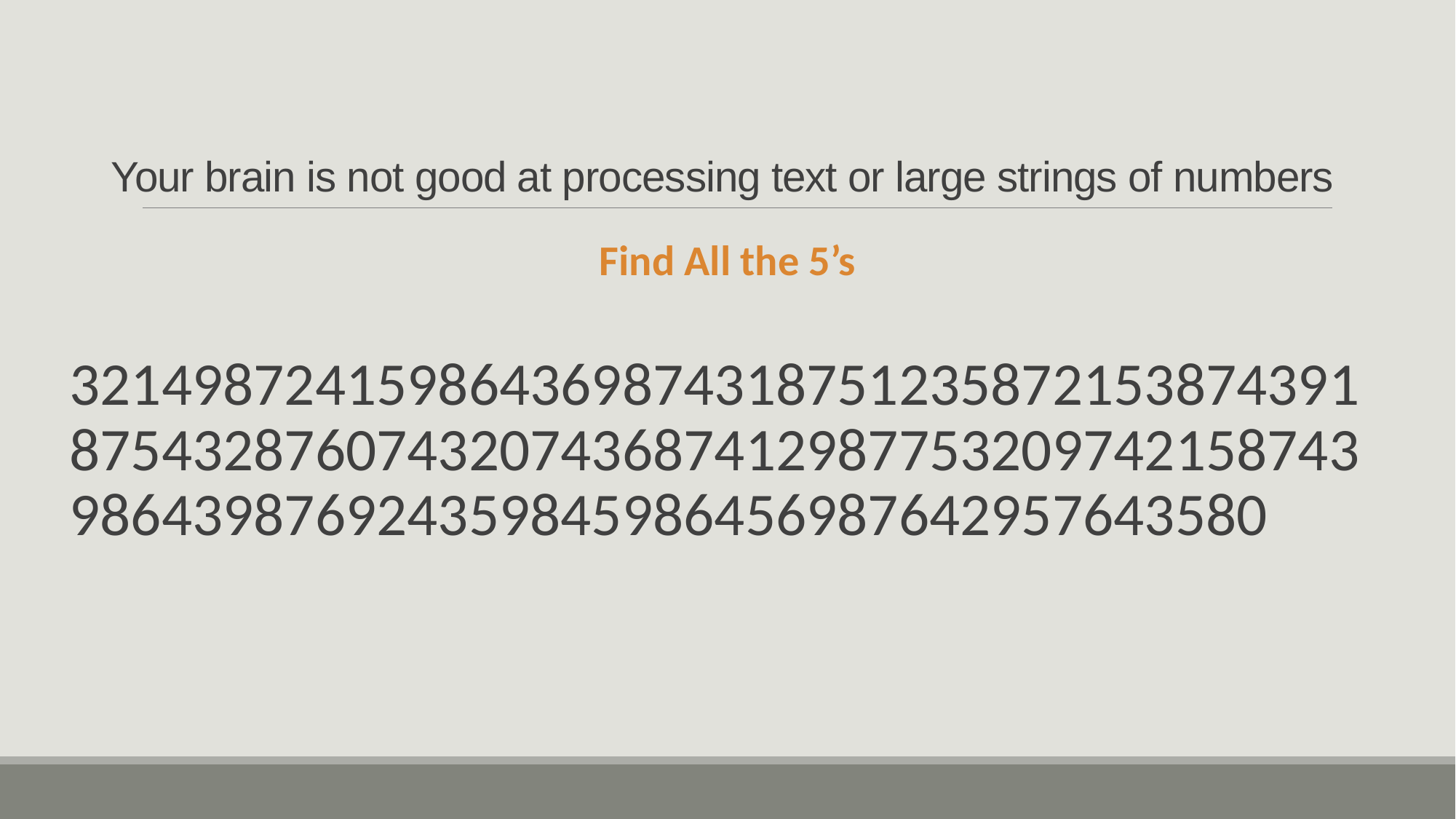

# Your brain is not good at processing text or large strings of numbers
Find All the 5’s
321498724159864369874318751235872153874391875432876074320743687412987753209742158743986439876924359845986456987642957643580